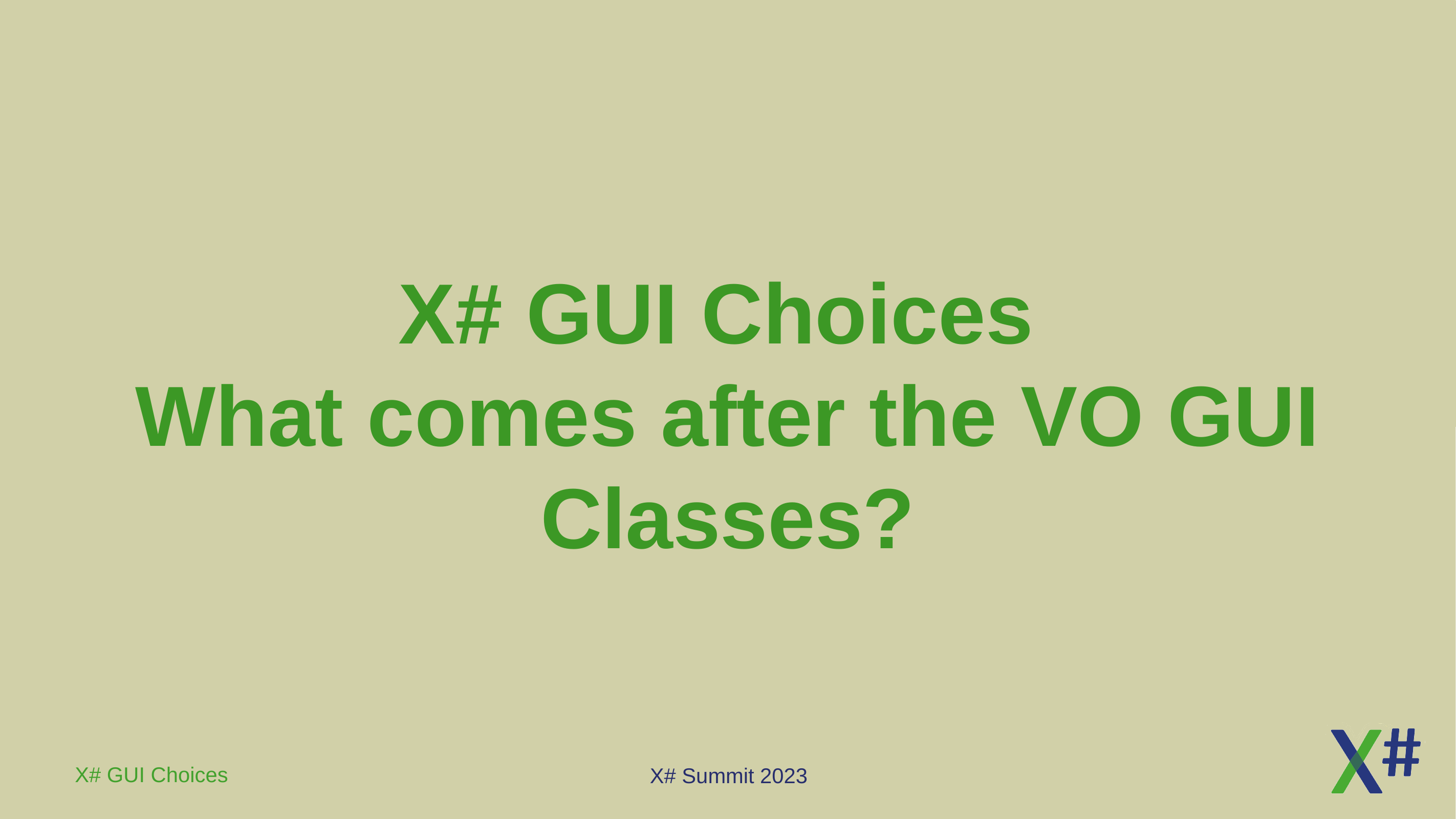

# X# GUI Choices What comes after the VO GUI Classes?